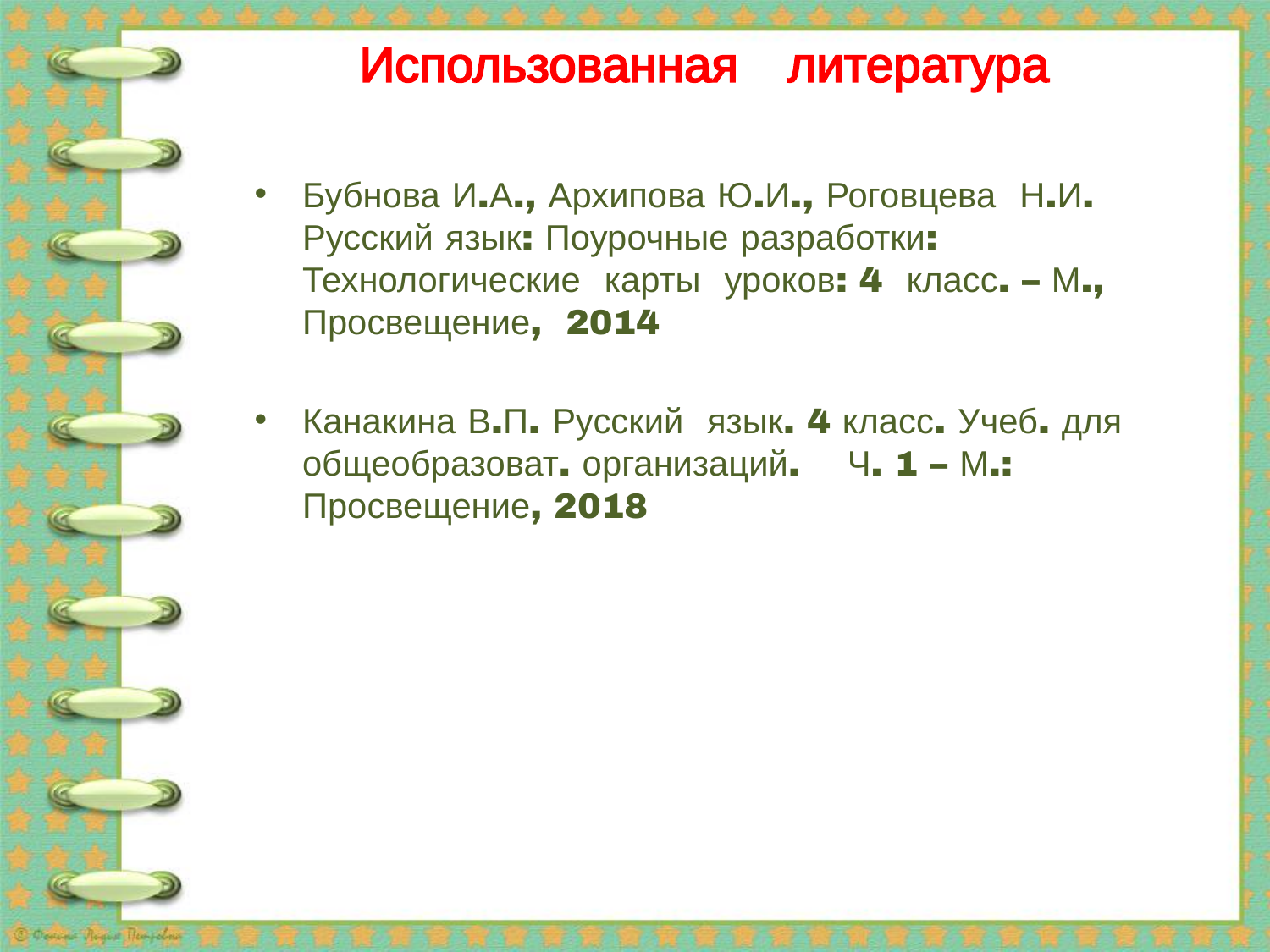

# Использованная   литература
Бубнова И.А., Архипова Ю.И., Роговцева  Н.И. Русский язык: Поурочные разработки: Технологические  карты  уроков: 4  класс. – М., Просвещение,  2014

Канакина В.П. Русский  язык. 4 класс. Учеб. для общеобразоват. организаций.    Ч. 1 – М.: Просвещение, 2018